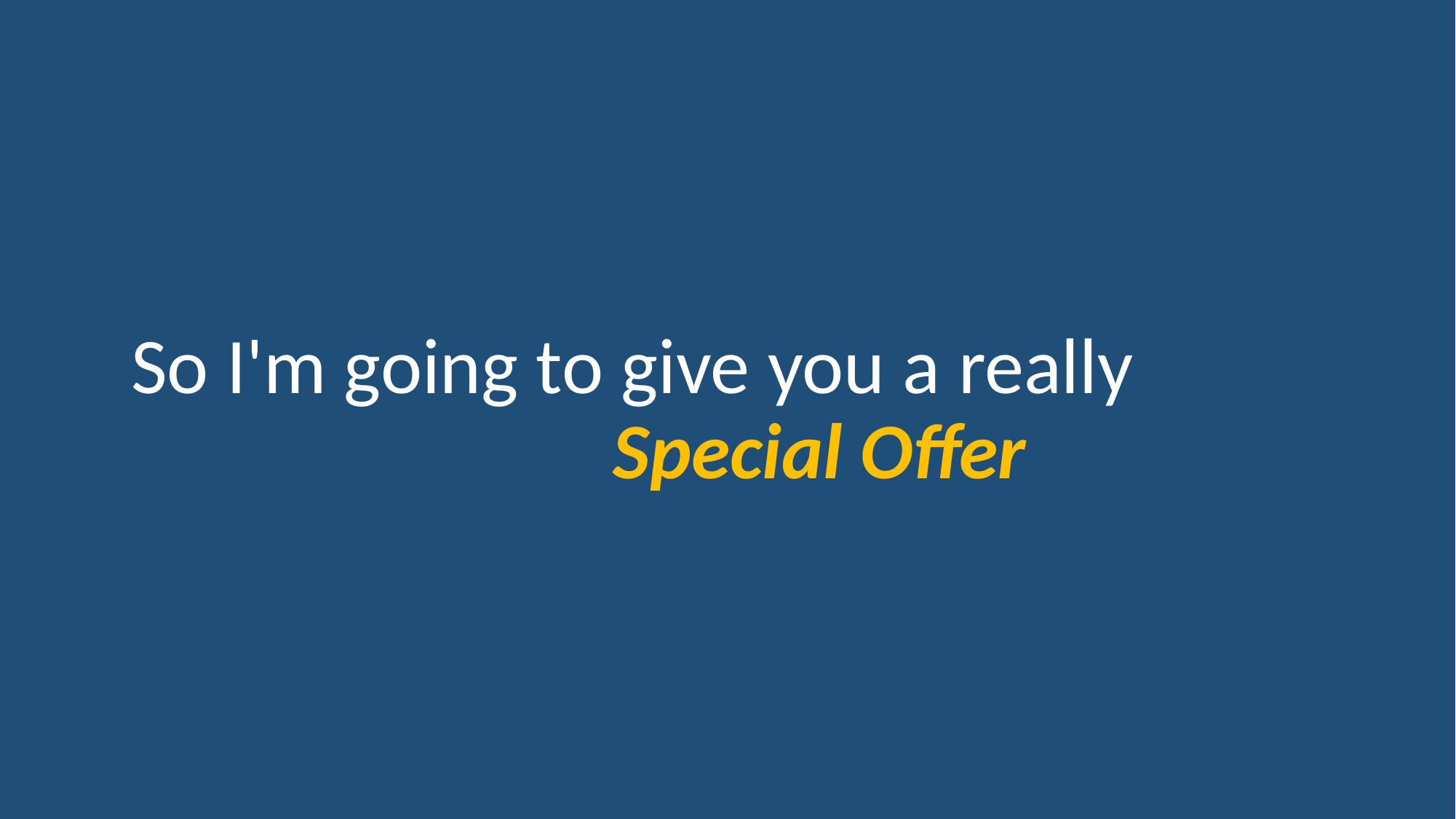

So I'm going to give you a really                      Special Offer